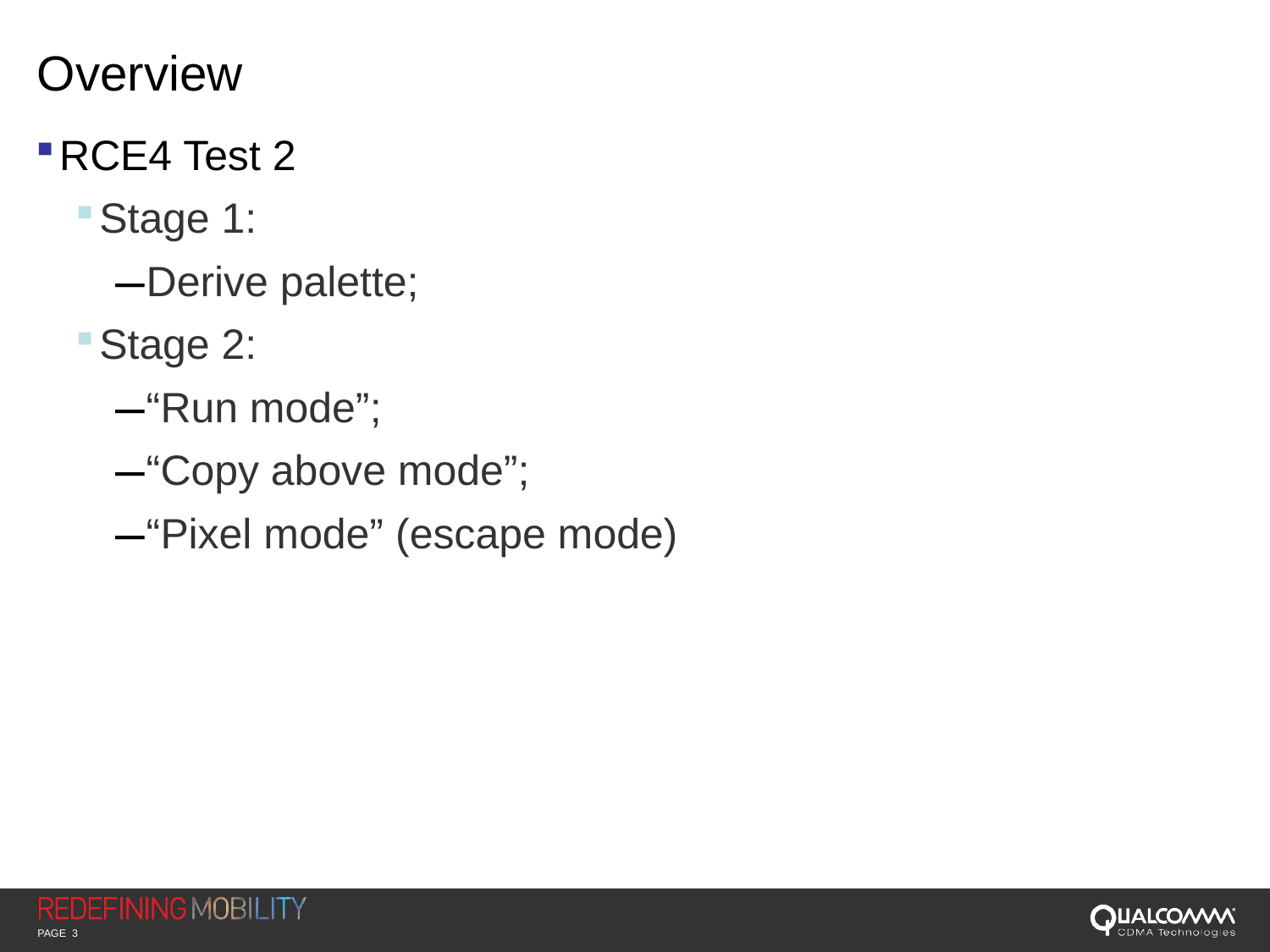

# Overview
RCE4 Test 2
Stage 1:
Derive palette;
Stage 2:
“Run mode”;
“Copy above mode”;
“Pixel mode” (escape mode)